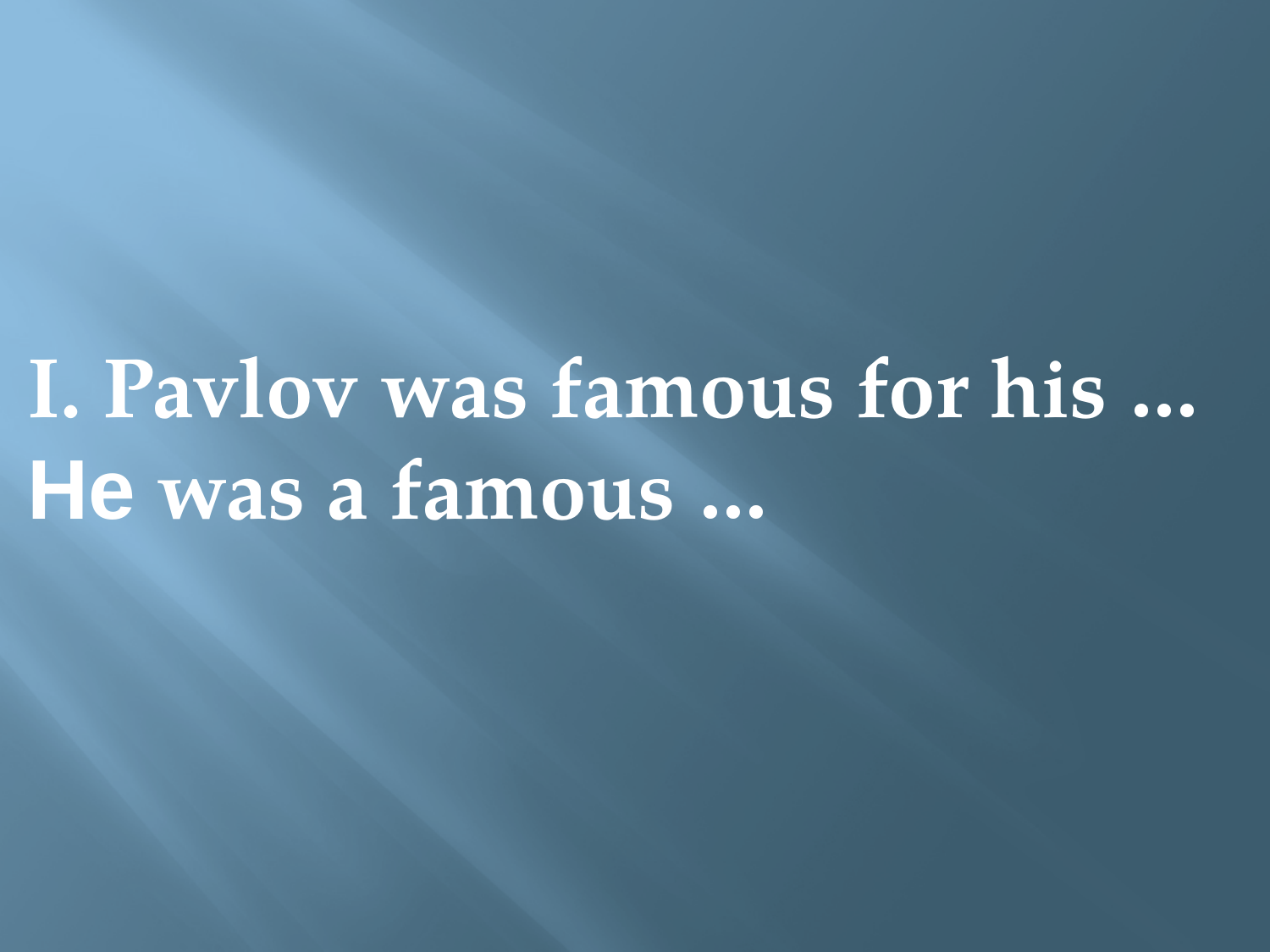

# I. Pavlov was famous for his … Не was a famous …